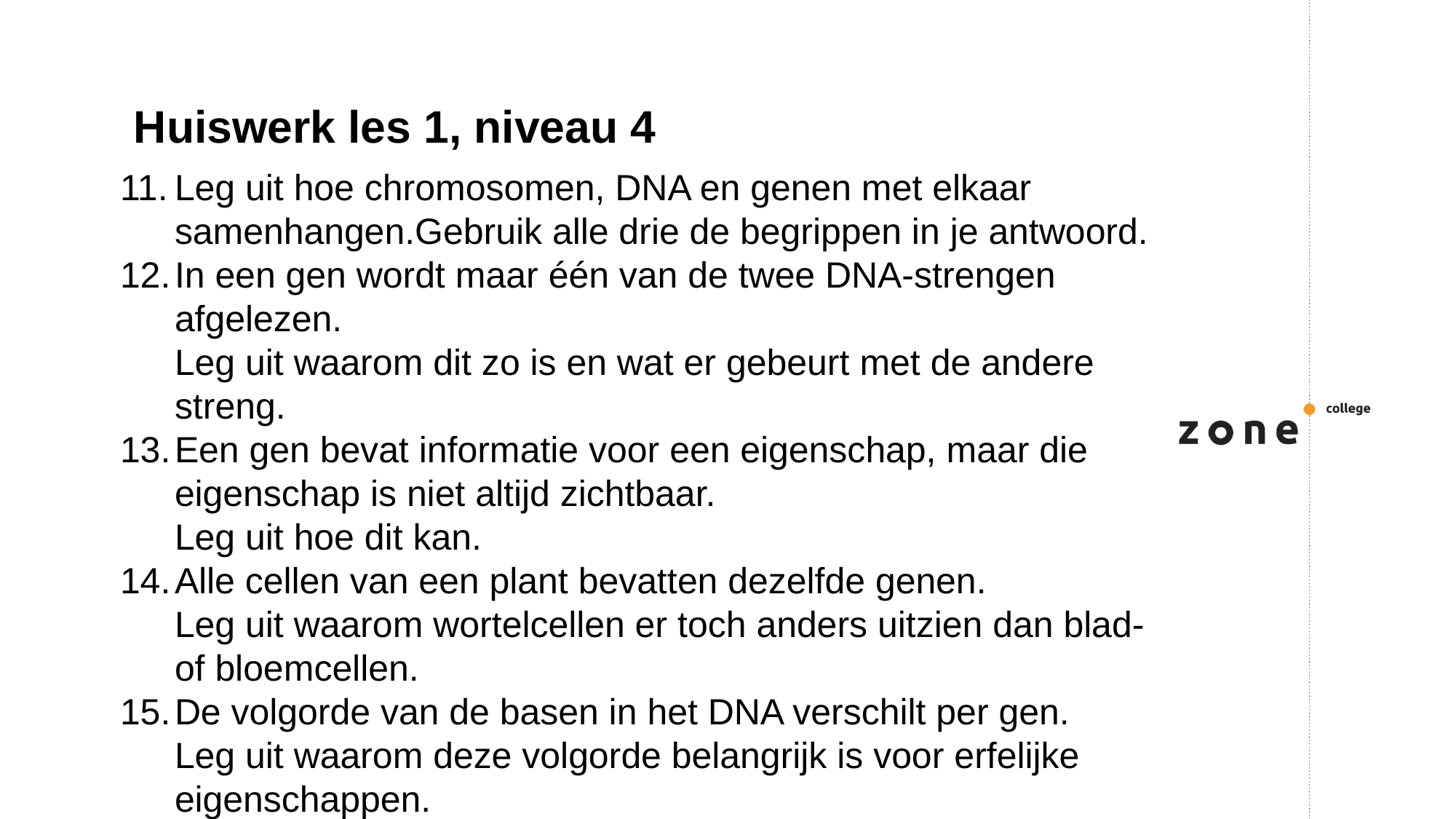

Huiswerk les 1, niveau 4
Leg uit hoe chromosomen, DNA en genen met elkaar samenhangen.Gebruik alle drie de begrippen in je antwoord.
In een gen wordt maar één van de twee DNA-strengen afgelezen.
Leg uit waarom dit zo is en wat er gebeurt met de andere streng.
Een gen bevat informatie voor een eigenschap, maar die eigenschap is niet altijd zichtbaar.
Leg uit hoe dit kan.
Alle cellen van een plant bevatten dezelfde genen.
Leg uit waarom wortelcellen er toch anders uitzien dan blad- of bloemcellen.
De volgorde van de basen in het DNA verschilt per gen.
Leg uit waarom deze volgorde belangrijk is voor erfelijke eigenschappen.